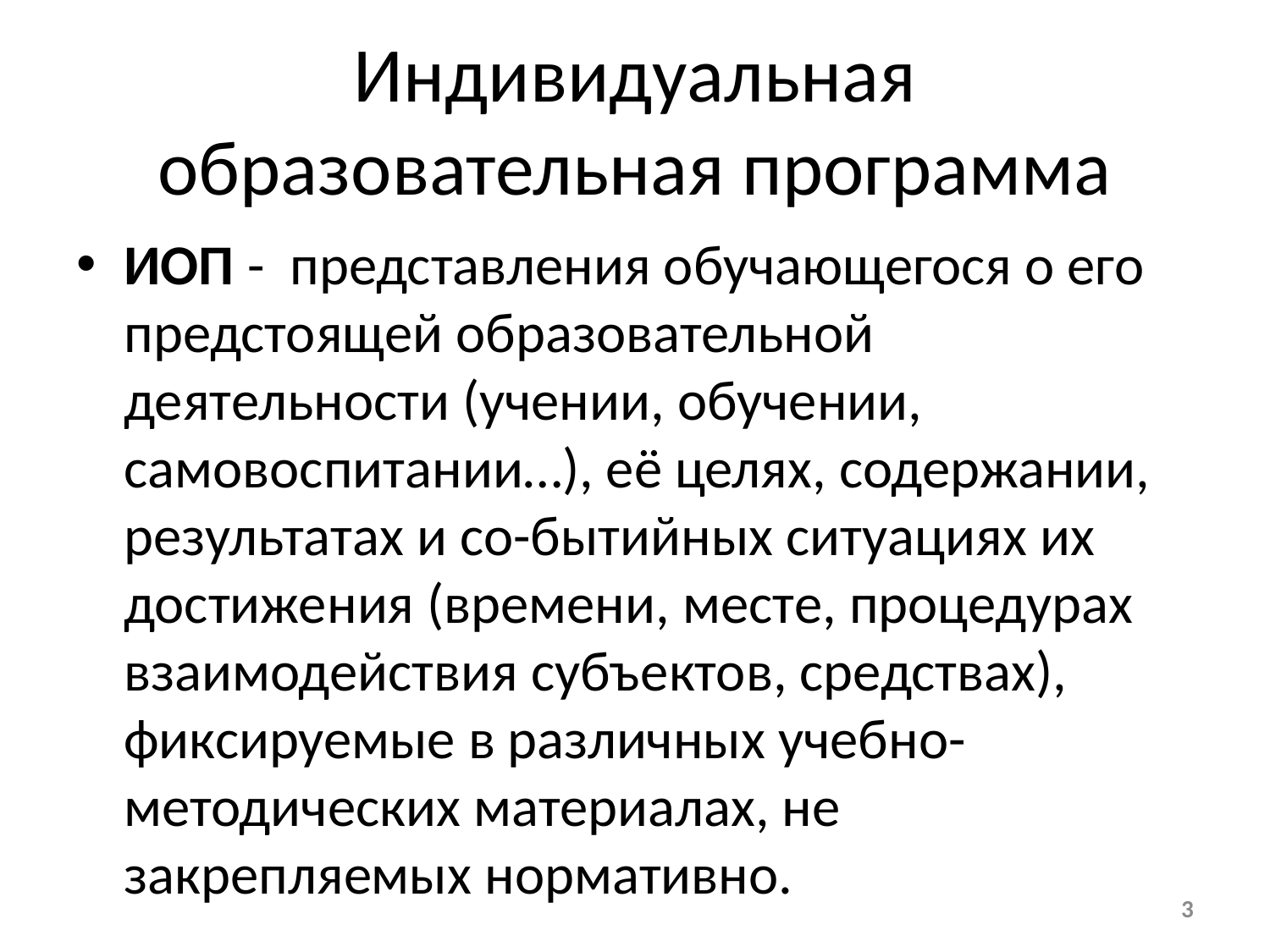

# Индивидуальная образовательная программа
ИОП -  представления обучающегося о его предстоящей образовательной деятельности (учении, обучении, самовоспитании…), её целях, содержании, результатах и со-бытийных ситуациях их достижения (времени, месте, процедурах взаимодействия субъектов, средствах), фиксируемые в различных учебно-методических материалах, не закрепляемых нормативно.

3